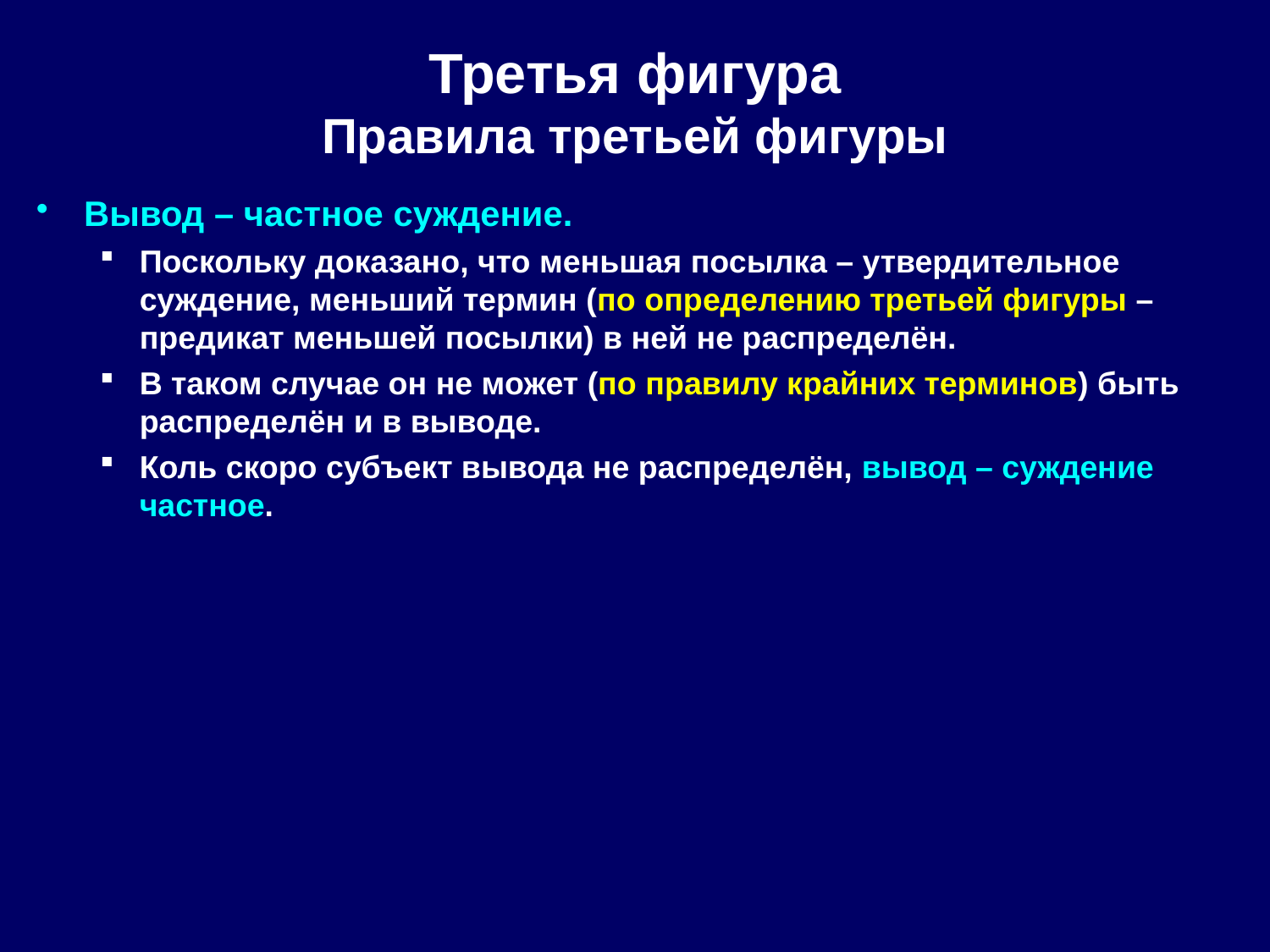

# Третья фигура Правила третьей фигуры
Вывод – частное суждение.
Поскольку доказано, что меньшая посылка – утвердительное суждение, меньший термин (по определению третьей фигуры – предикат меньшей посылки) в ней не распределён.
В таком случае он не может (по правилу крайних терминов) быть распределён и в выводе.
Коль скоро субъект вывода не распределён, вывод – суждение частное.